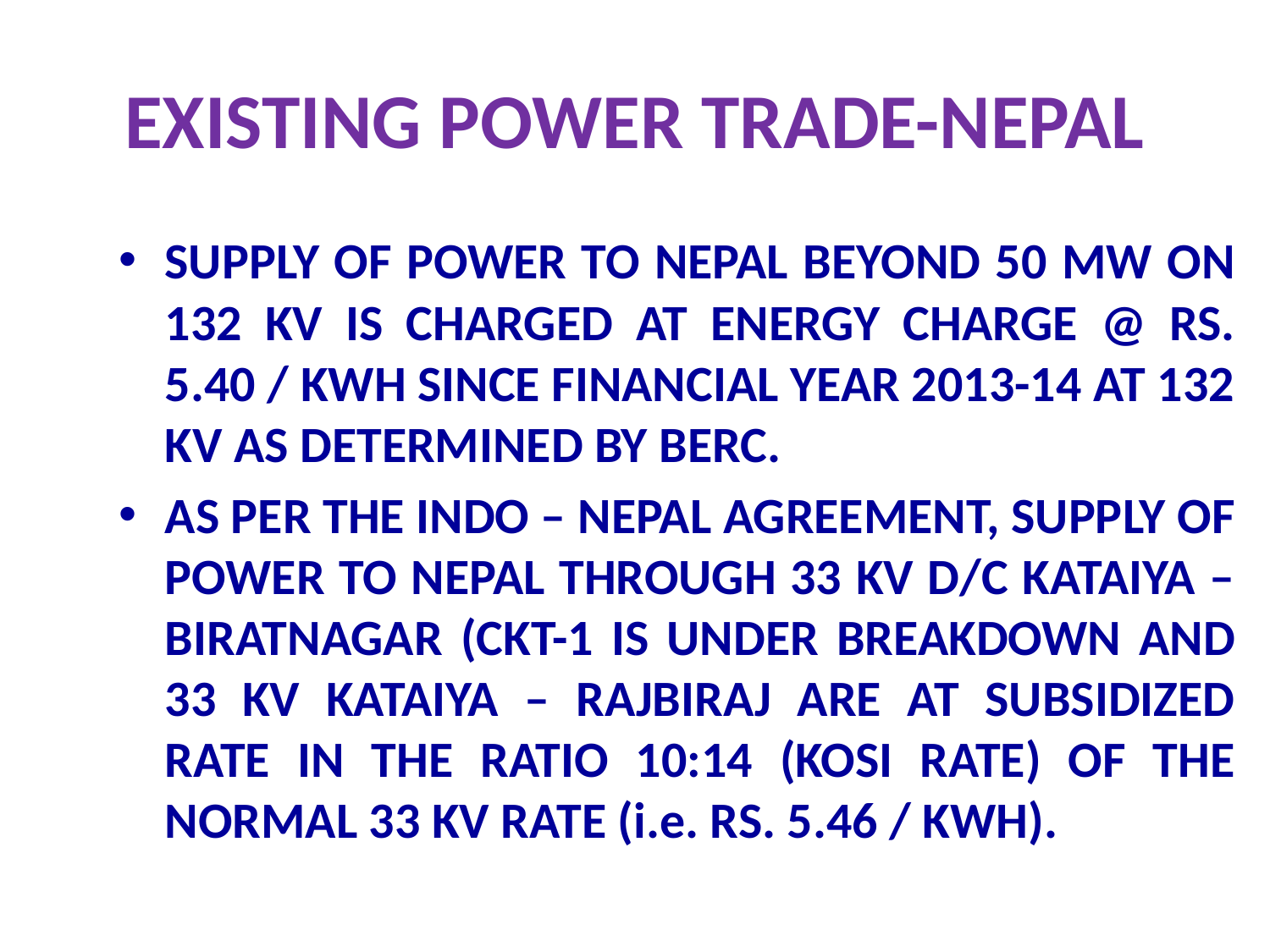

# EXISTING POWER TRADE-NEPAL
SUPPLY OF POWER TO NEPAL BEYOND 50 MW ON 132 KV IS CHARGED AT ENERGY CHARGE @ RS. 5.40 / KWH SINCE FINANCIAL YEAR 2013-14 AT 132 KV AS DETERMINED BY BERC.
AS PER THE INDO – NEPAL AGREEMENT, SUPPLY OF POWER TO NEPAL THROUGH 33 KV D/C KATAIYA – BIRATNAGAR (CKT-1 IS UNDER BREAKDOWN AND 33 KV KATAIYA – RAJBIRAJ ARE AT SUBSIDIZED RATE IN THE RATIO 10:14 (KOSI RATE) OF THE NORMAL 33 KV RATE (i.e. RS. 5.46 / KWH).